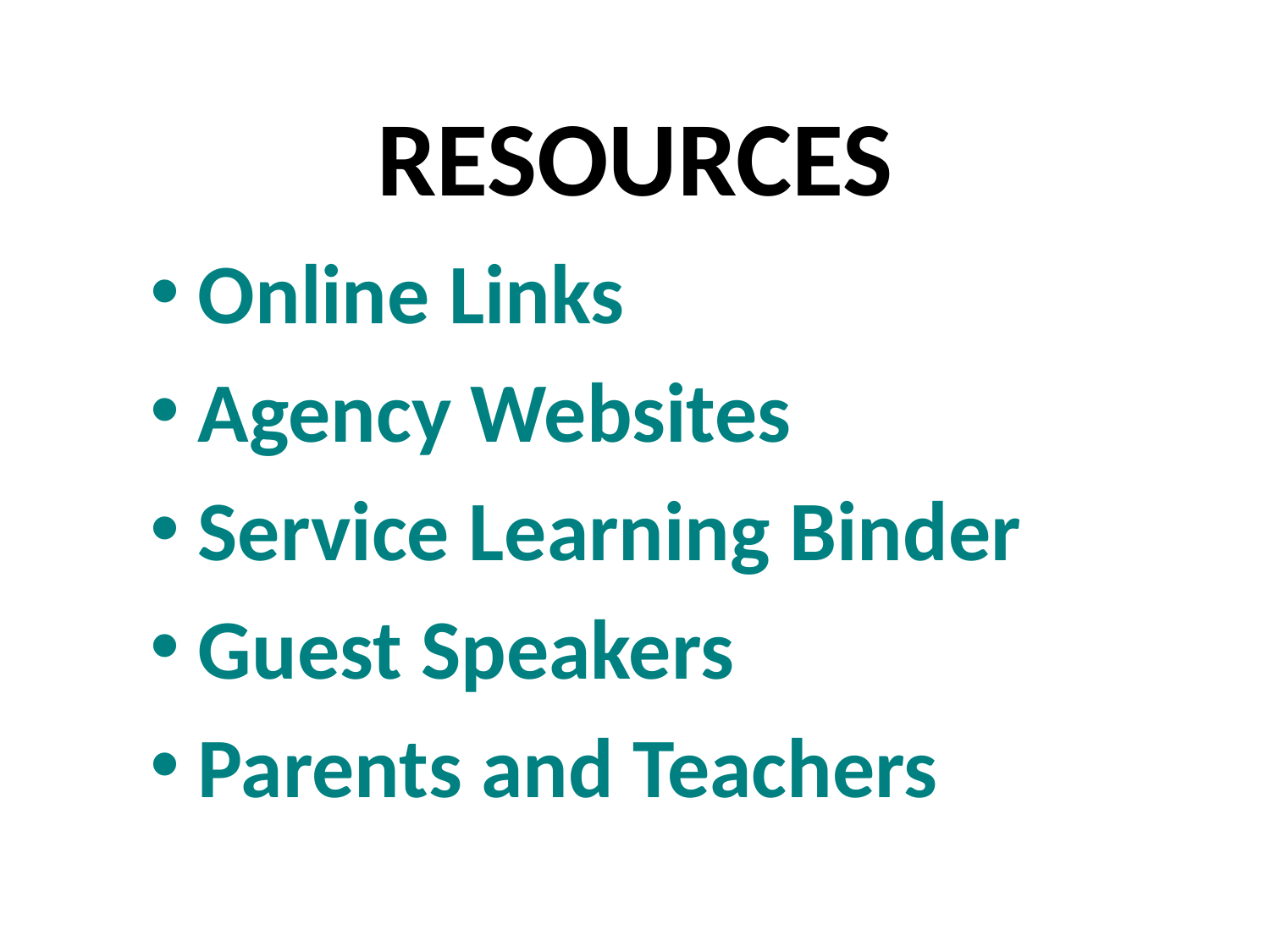

# RESOURCES
Online Links
Agency Websites
Service Learning Binder
Guest Speakers
Parents and Teachers